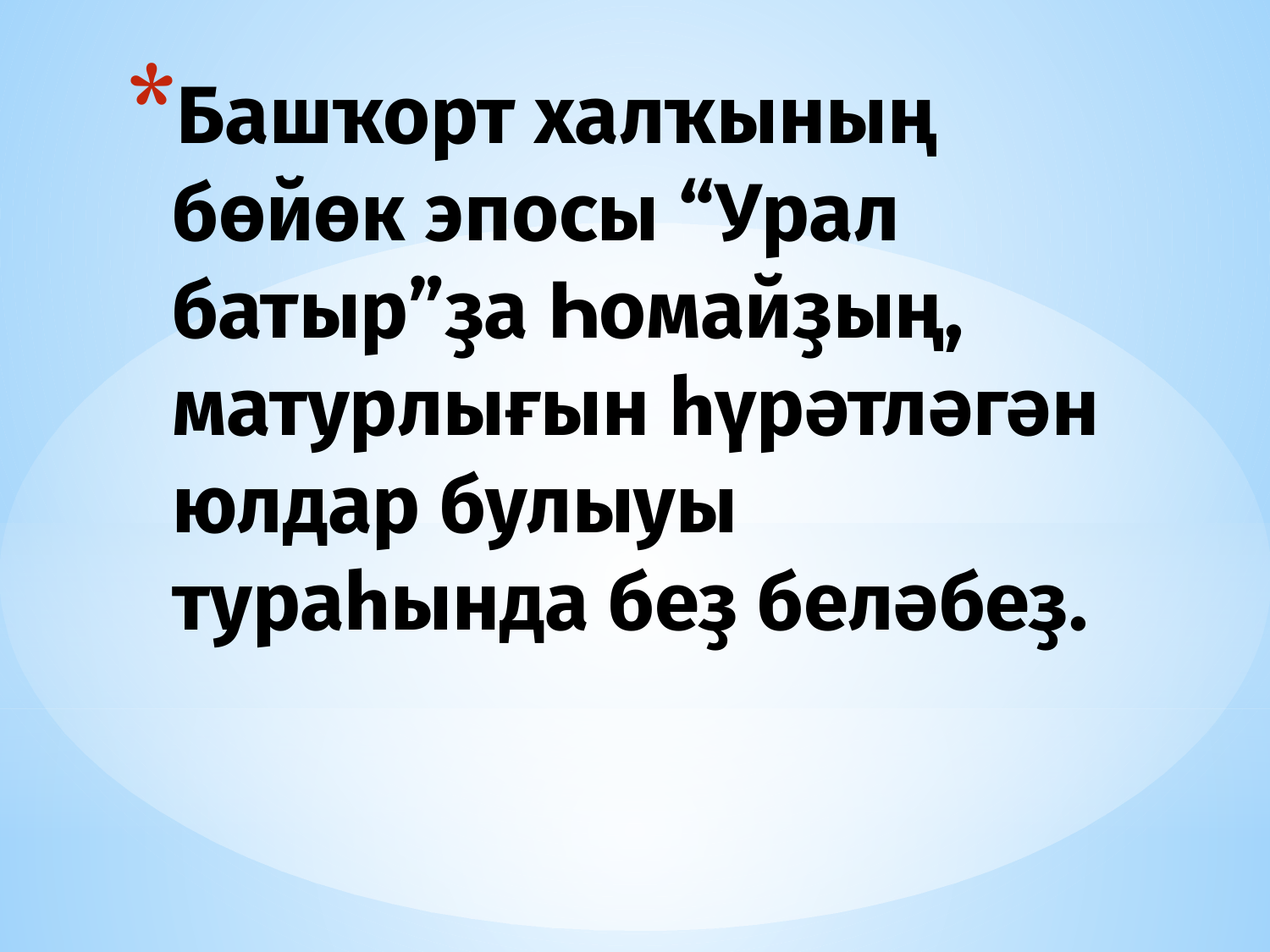

# Башҡорт халҡының бөйөк эпосы “Урал батыр”ҙа Һомайҙың, матурлығын һүрәтләгән юлдар булыуы тураһында беҙ беләбеҙ.